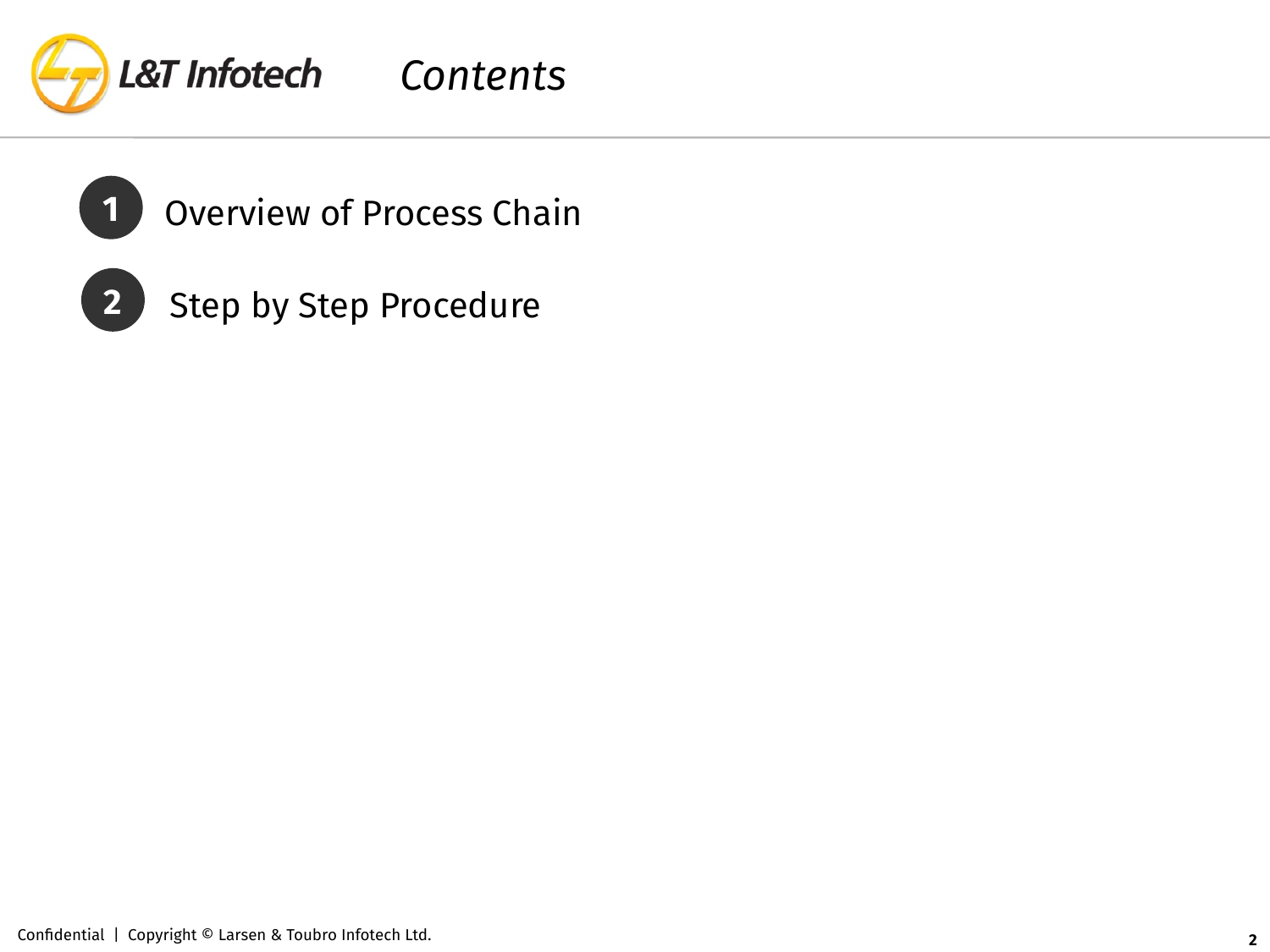

# Contents
1
Overview of Process Chain
2
Step by Step Procedure
Confidential  |  Copyright © Larsen & Toubro Infotech Ltd.
2